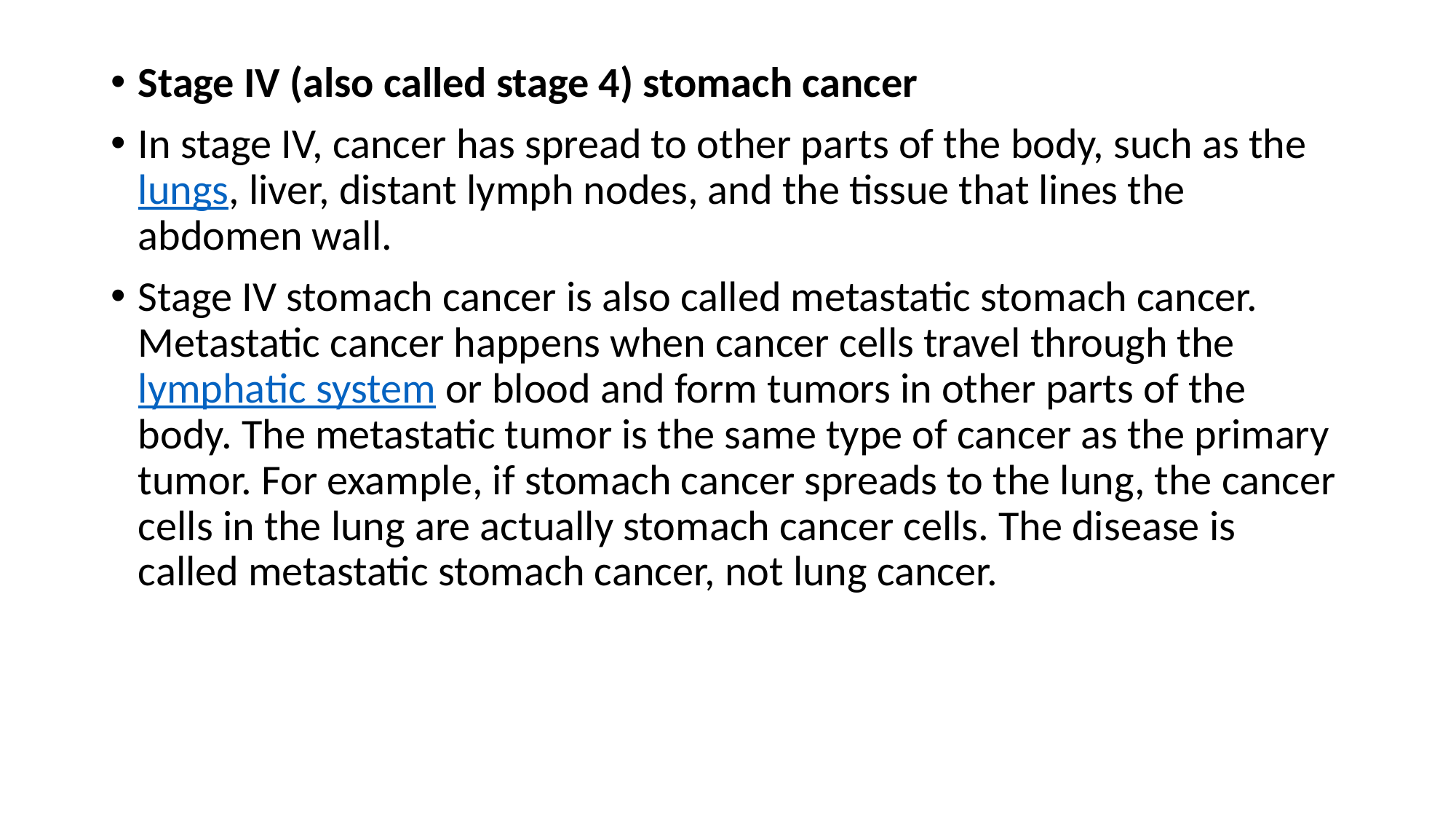

Stage IV (also called stage 4) stomach cancer
In stage IV, cancer has spread to other parts of the body, such as the lungs, liver, distant lymph nodes, and the tissue that lines the abdomen wall.
Stage IV stomach cancer is also called metastatic stomach cancer. Metastatic cancer happens when cancer cells travel through the lymphatic system or blood and form tumors in other parts of the body. The metastatic tumor is the same type of cancer as the primary tumor. For example, if stomach cancer spreads to the lung, the cancer cells in the lung are actually stomach cancer cells. The disease is called metastatic stomach cancer, not lung cancer.